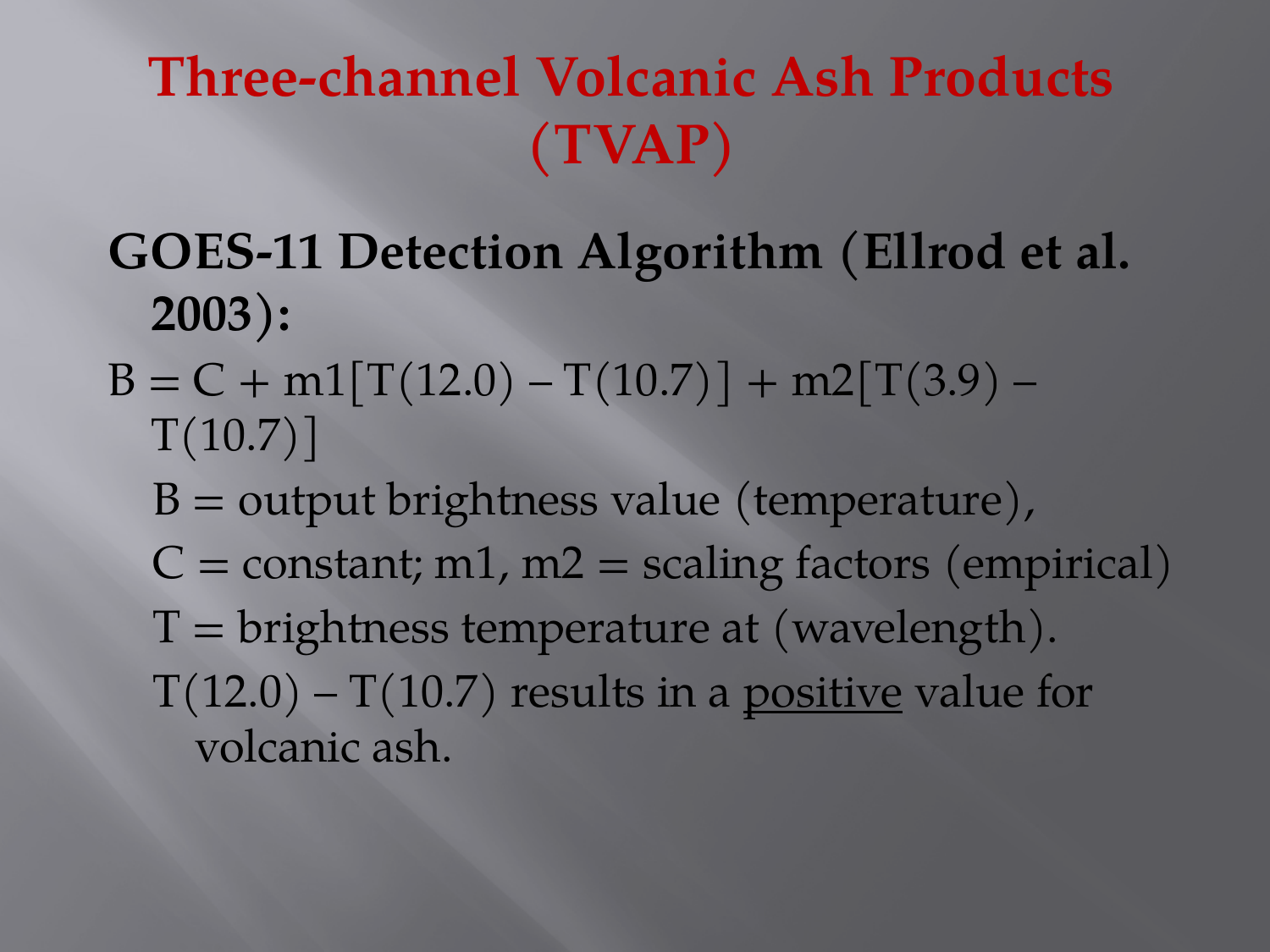

# Three-channel Volcanic Ash Products (TVAP)
GOES-11 Detection Algorithm (Ellrod et al. 2003):
B = C + m1[T(12.0) – T(10.7)] + m2[T(3.9) – T(10.7)]
B = output brightness value (temperature),
C = constant; m1, m2 = scaling factors (empirical)
T = brightness temperature at (wavelength).
T(12.0) – T(10.7) results in a positive value for volcanic ash.